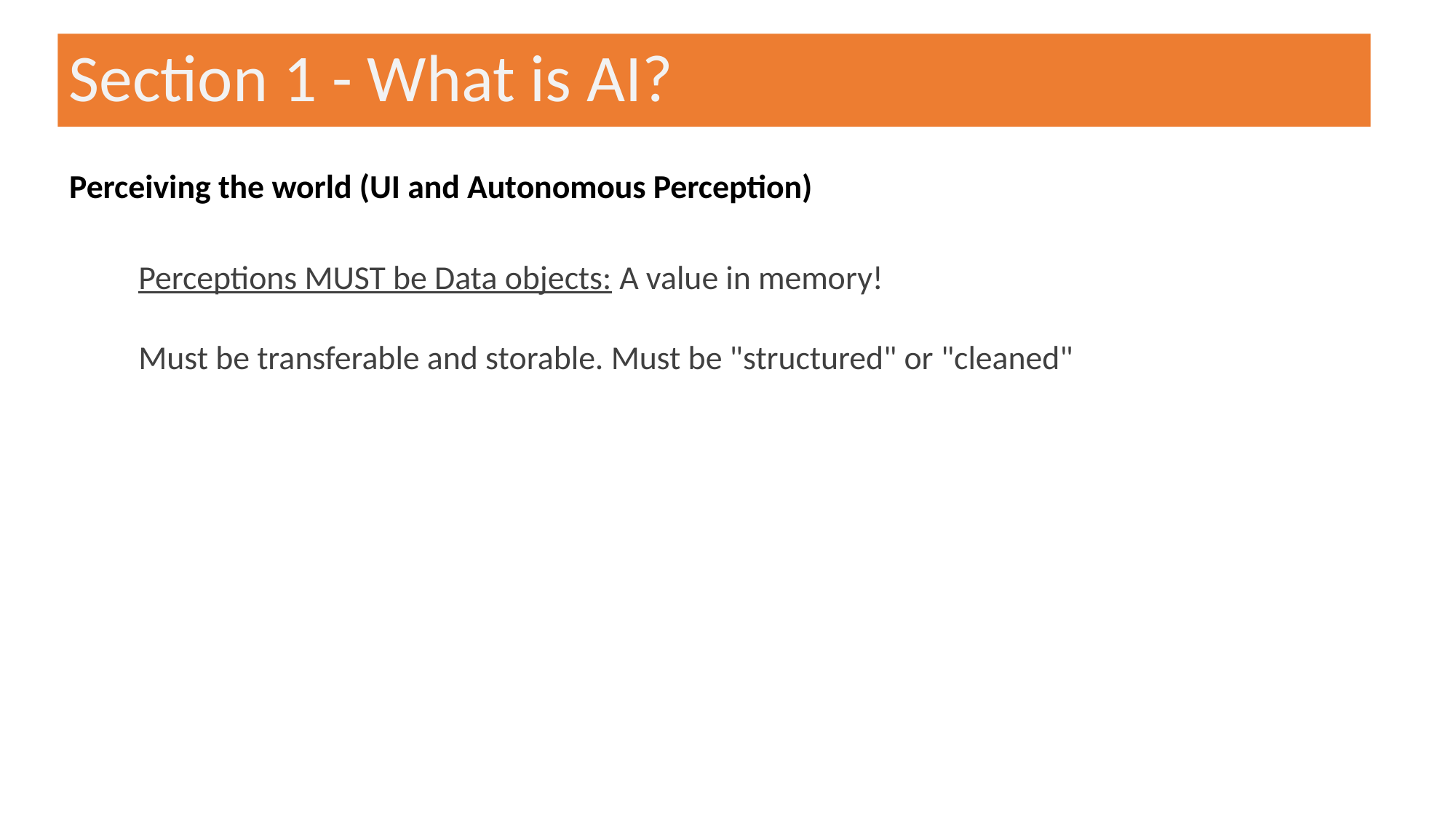

Section 1 - What is AI?
Perceiving the world (UI and Autonomous Perception)
Perceptions MUST be Data objects: A value in memory!

Must be transferable and storable. Must be "structured" or "cleaned"